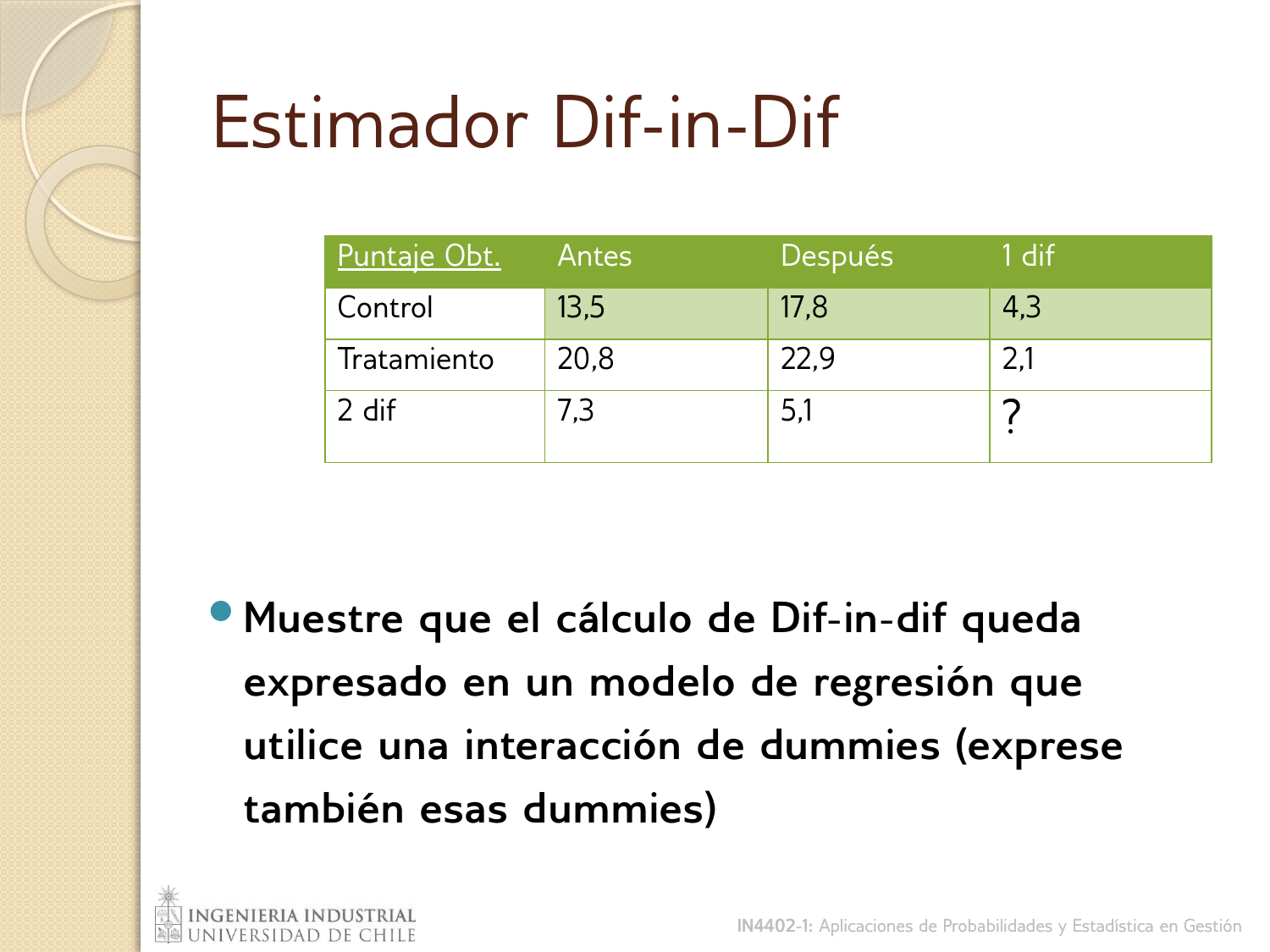

# Estimador Dif-in-Dif
| Puntaje Obt. | Antes | Después | 1 dif |
| --- | --- | --- | --- |
| Control | 13,5 | 17,8 | 4,3 |
| Tratamiento | 20,8 | 22,9 | 2,1 |
| 2 dif | 7,3 | 5,1 | ? |

Muestre que el cálculo de Dif-in-dif queda expresado en un modelo de regresión que utilice una interacción de dummies (exprese también esas dummies)

IN4402-1: Aplicaciones de Probabilidades y Estadística en Gestión